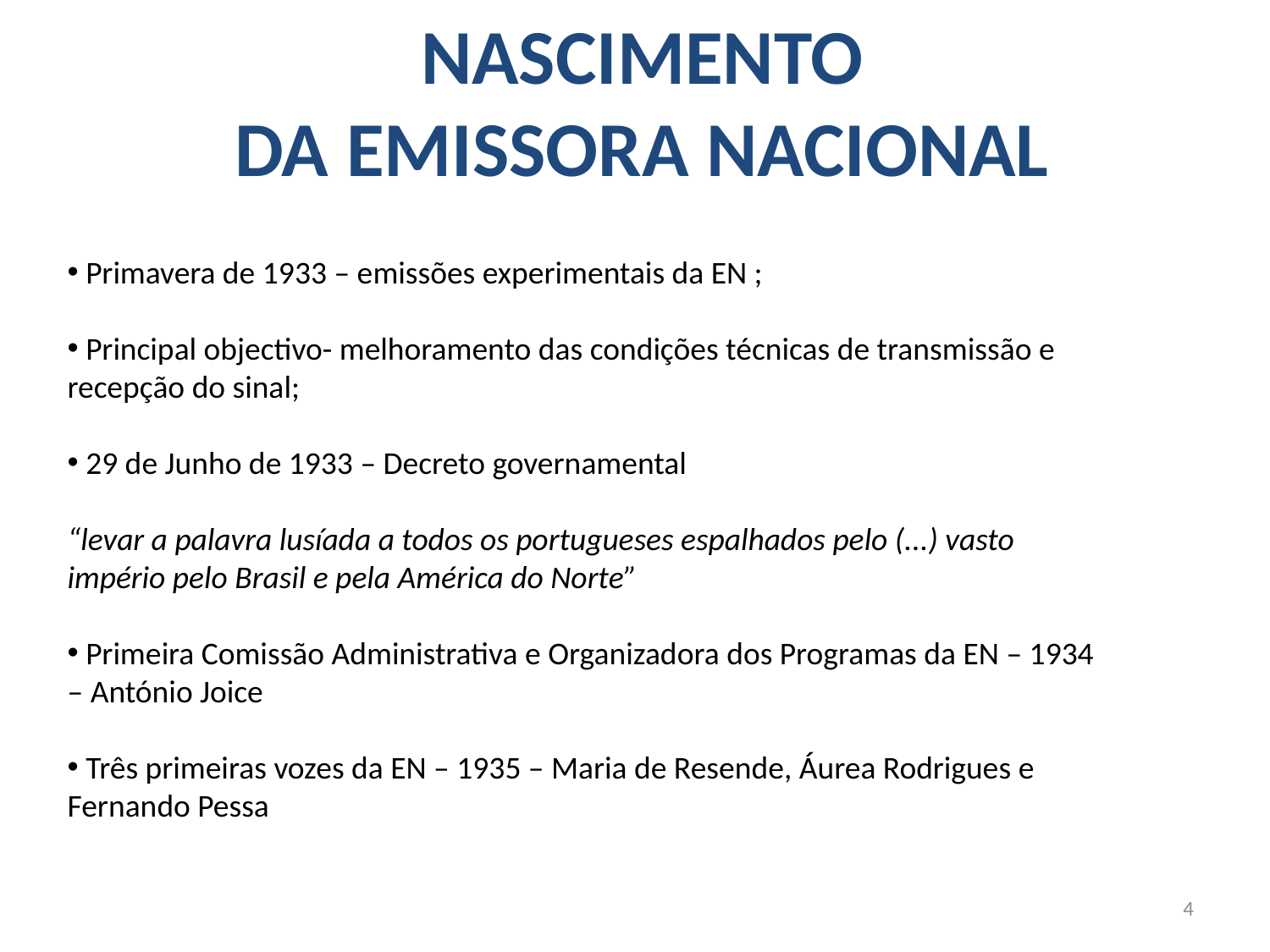

NASCIMENTO
DA EMISSORA NACIONAL
 Primavera de 1933 – emissões experimentais da EN ;

 Principal objectivo- melhoramento das condições técnicas de transmissão e recepção do sinal;

 29 de Junho de 1933 – Decreto governamental

“levar a palavra lusíada a todos os portugueses espalhados pelo (...) vasto império pelo Brasil e pela América do Norte”

 Primeira Comissão Administrativa e Organizadora dos Programas da EN – 1934 – António Joice

 Três primeiras vozes da EN – 1935 – Maria de Resende, Áurea Rodrigues e Fernando Pessa
4